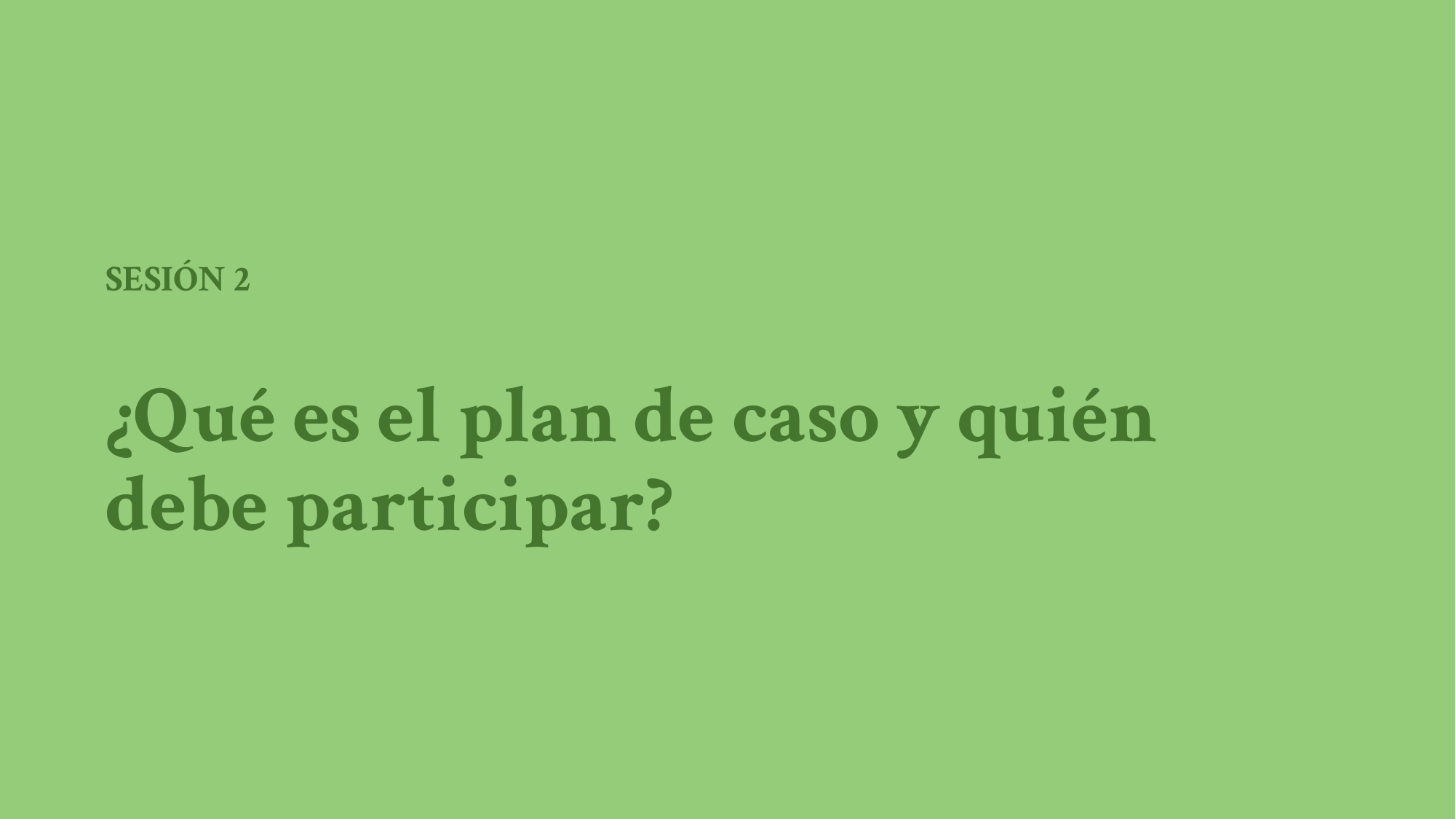

SESIÓN 2
¿Qué es el plan de caso y quién debe participar?